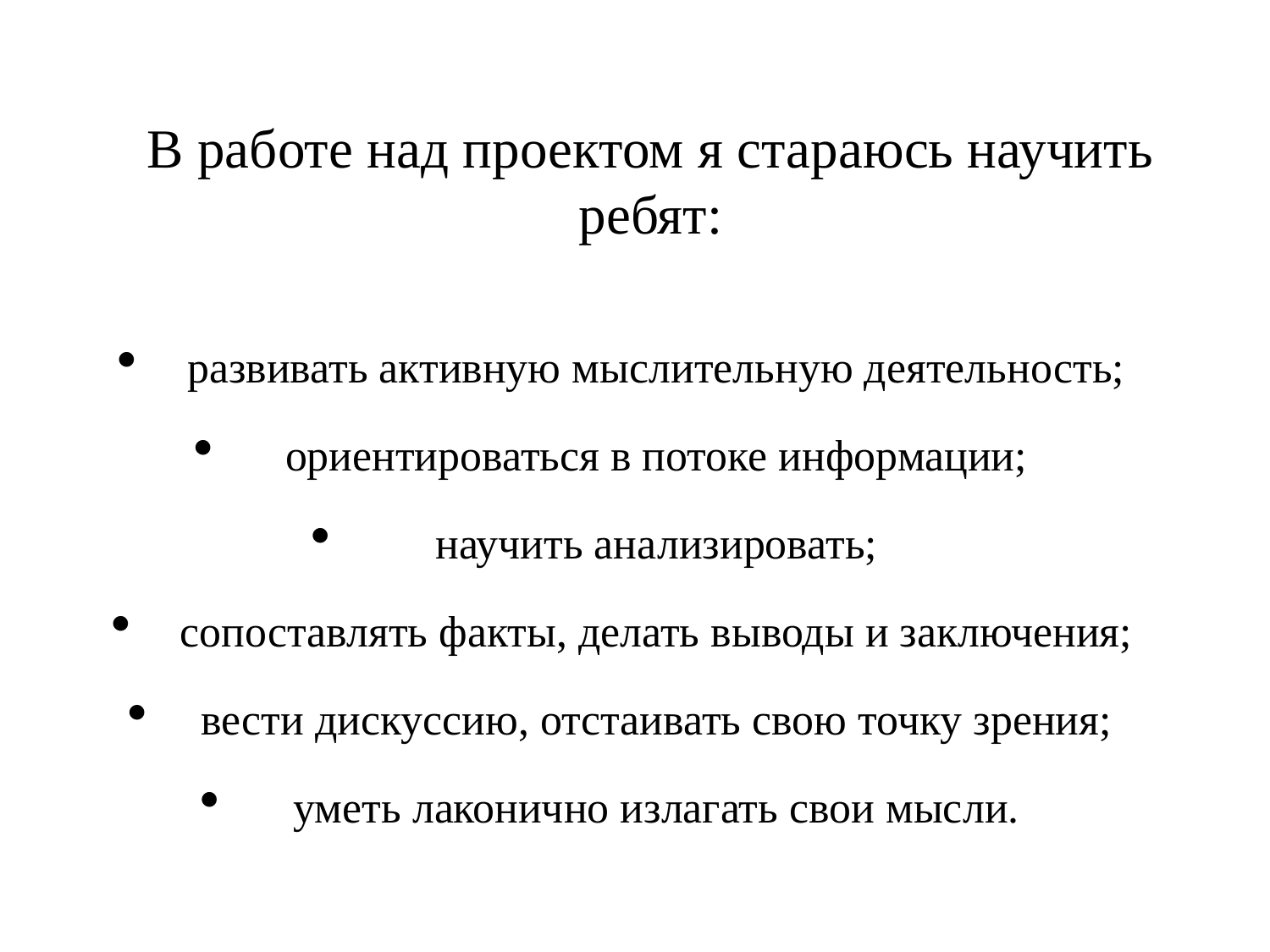

# В работе над проектом я стараюсь научить ребят:
развивать активную мыслительную деятельность;
ориентироваться в потоке информации;
научить анализировать;
сопоставлять факты, делать выводы и заключения;
вести дискуссию, отстаивать свою точку зрения;
уметь лаконично излагать свои мысли.